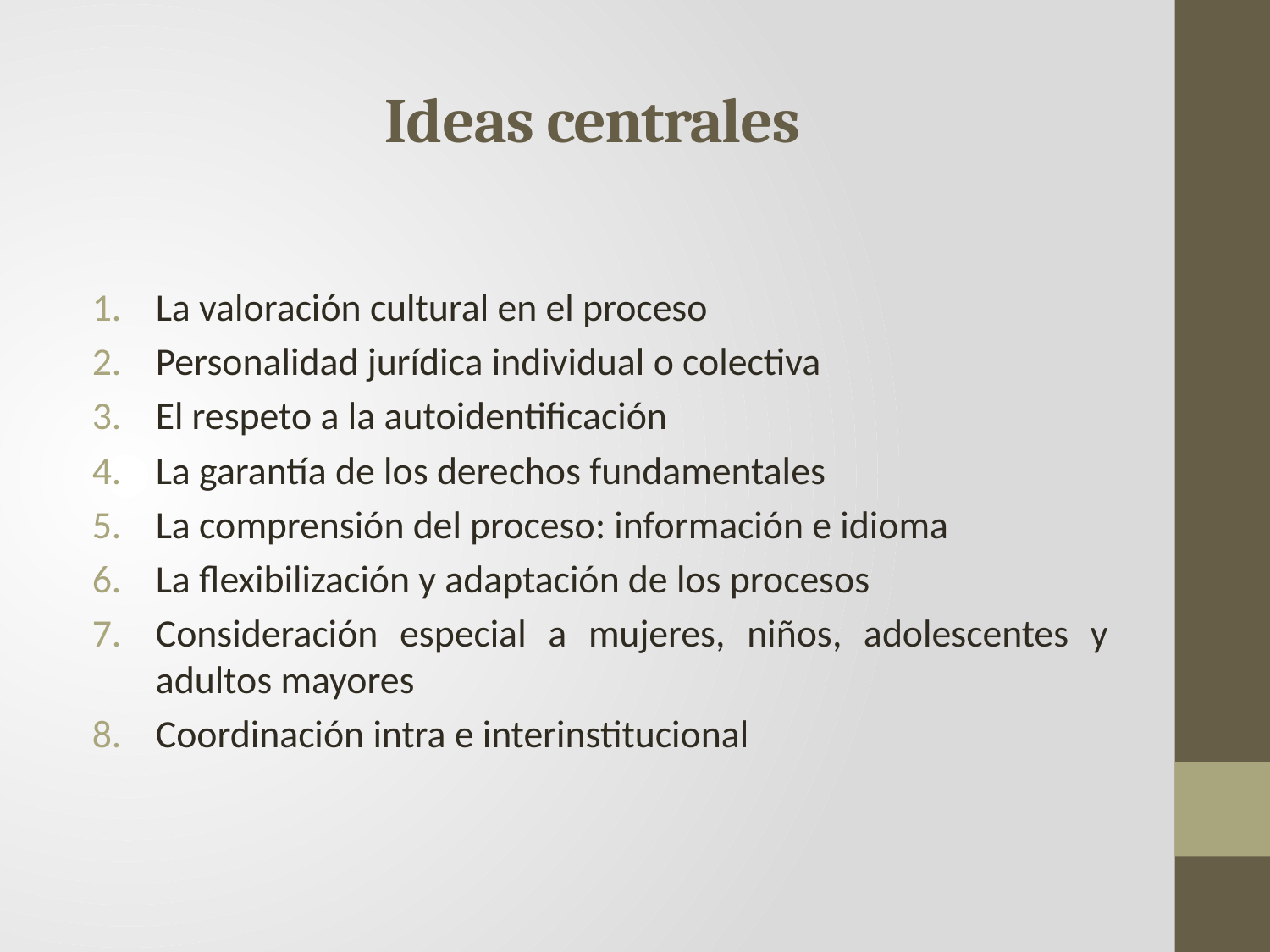

# Ideas centrales

La valoración cultural en el proceso
Personalidad jurídica individual o colectiva
El respeto a la autoidentificación
La garantía de los derechos fundamentales
La comprensión del proceso: información e idioma
La flexibilización y adaptación de los procesos
Consideración especial a mujeres, niños, adolescentes y adultos mayores
Coordinación intra e interinstitucional